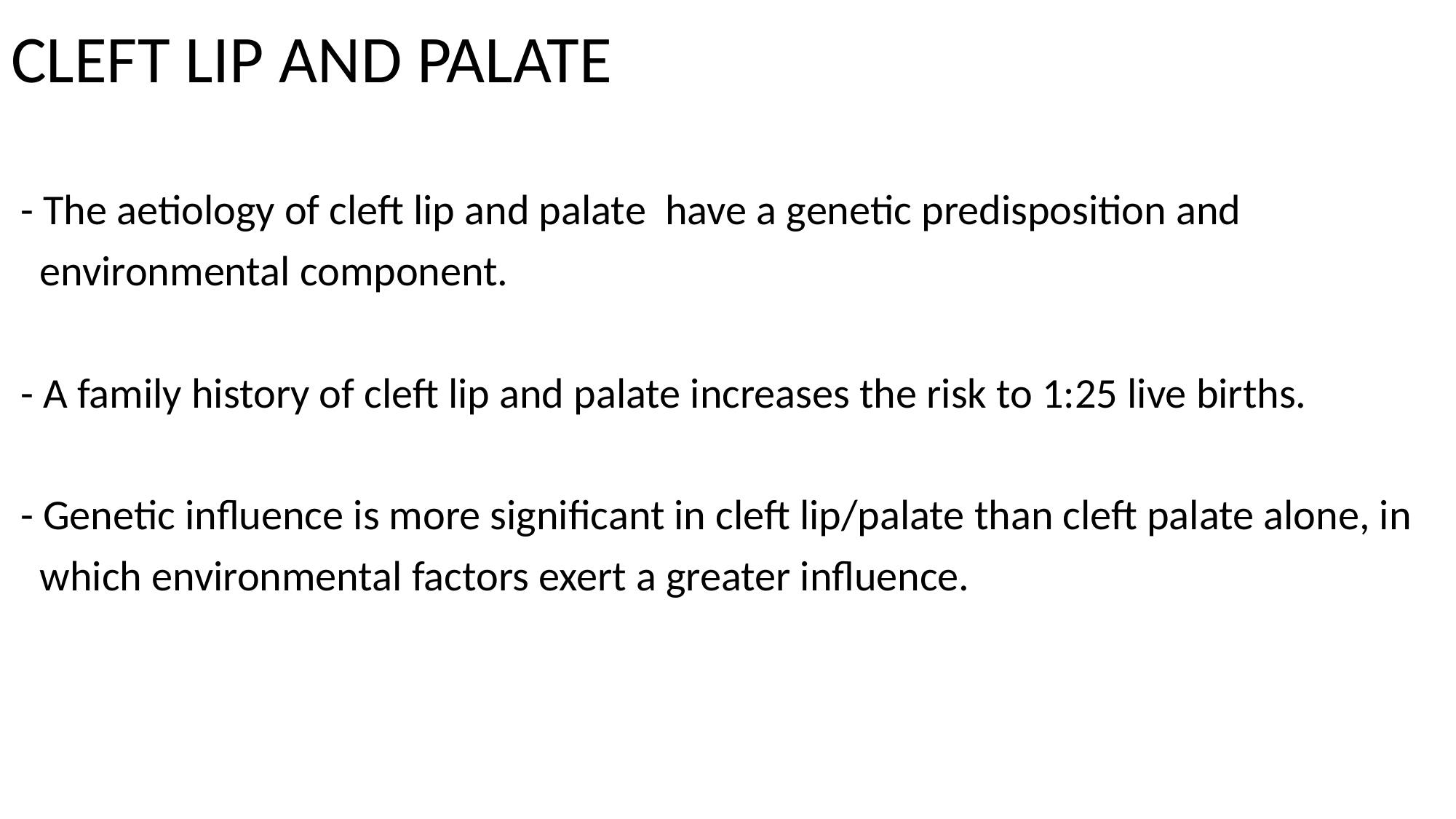

# CLEFT LIP AND PALATE

 - The aetiology of cleft lip and palate  have a genetic predisposition and
   environmental component.

 - A family history of cleft lip and palate increases the risk to 1:25 live births.

 - Genetic influence is more significant in cleft lip/palate than cleft palate alone, in
   which environmental factors exert a greater influence.